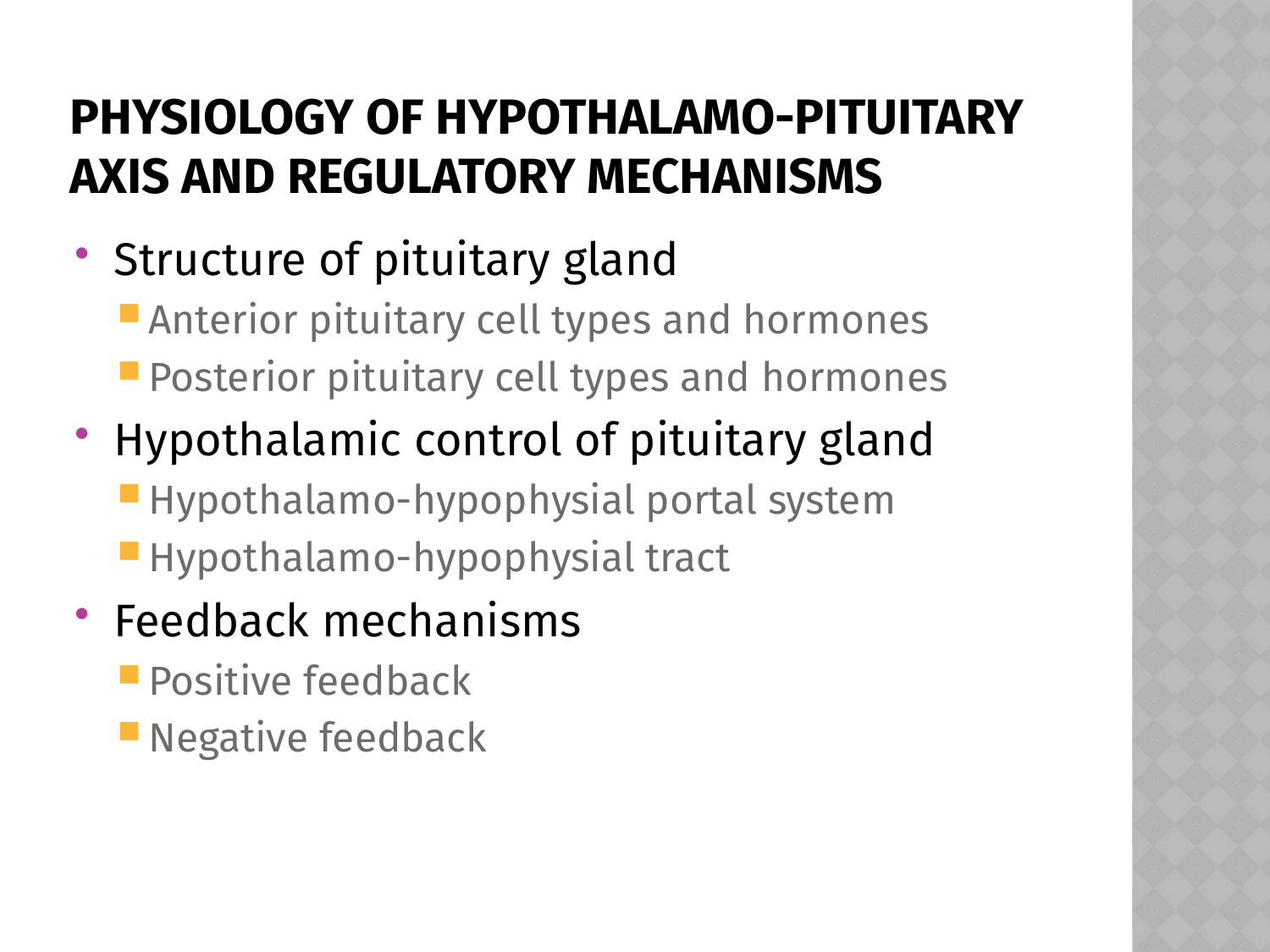

# Physiology of hypothalamo-Pituitary axis and regulatory mechanisms
Structure of pituitary gland
Anterior pituitary cell types and hormones
Posterior pituitary cell types and hormones
Hypothalamic control of pituitary gland
Hypothalamo-hypophysial portal system
Hypothalamo-hypophysial tract
Feedback mechanisms
Positive feedback
Negative feedback